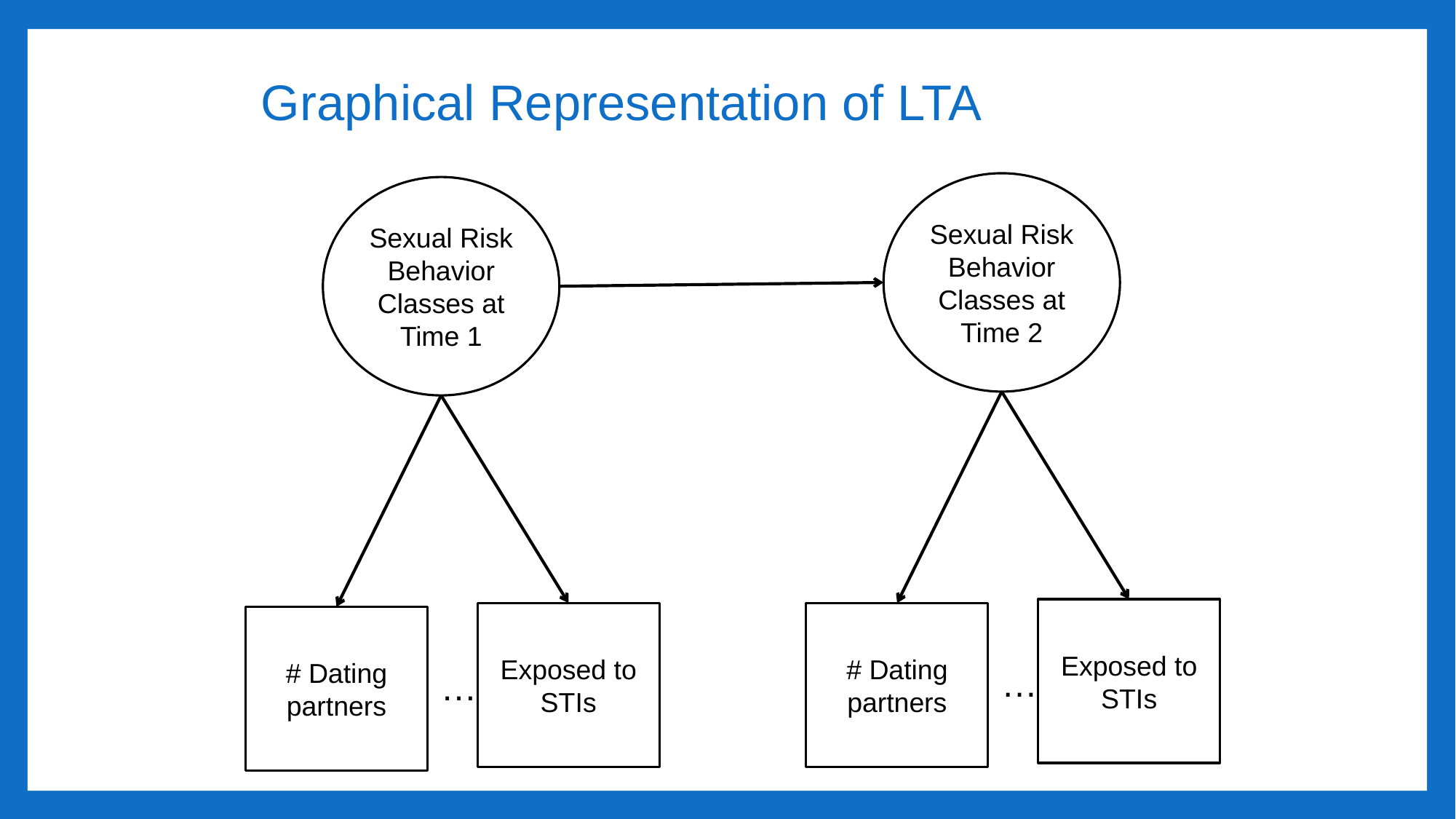

# Graphical Representation of LTA
Sexual Risk Behavior
Classes at
Time 2
Exposed to STIs
# Dating partners
…
Sexual Risk Behavior
Classes at
Time 1
Exposed to STIs
# Dating partners
…